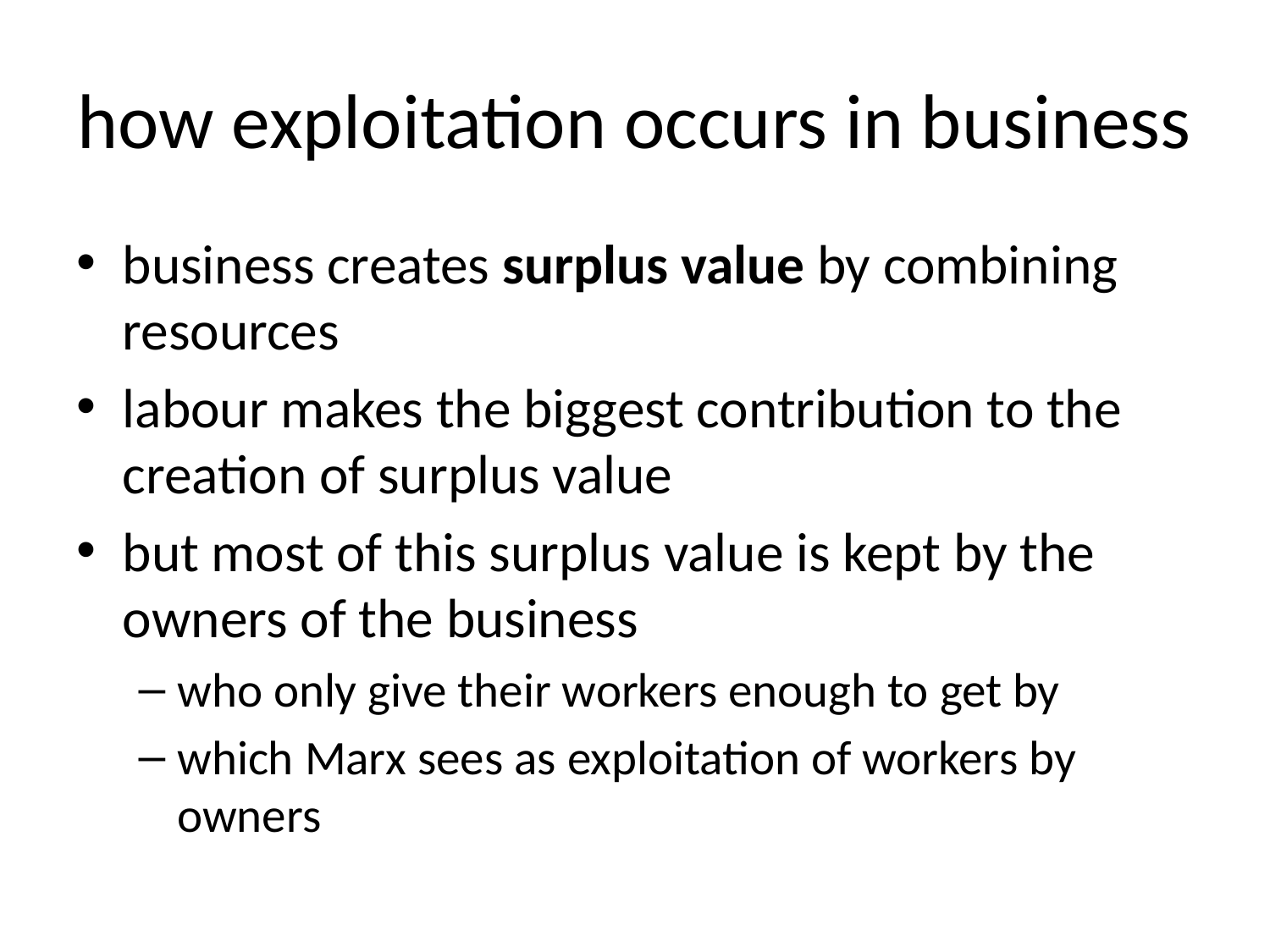

# how exploitation occurs in business
business creates surplus value by combining resources
labour makes the biggest contribution to the creation of surplus value
but most of this surplus value is kept by the owners of the business
who only give their workers enough to get by
which Marx sees as exploitation of workers by owners